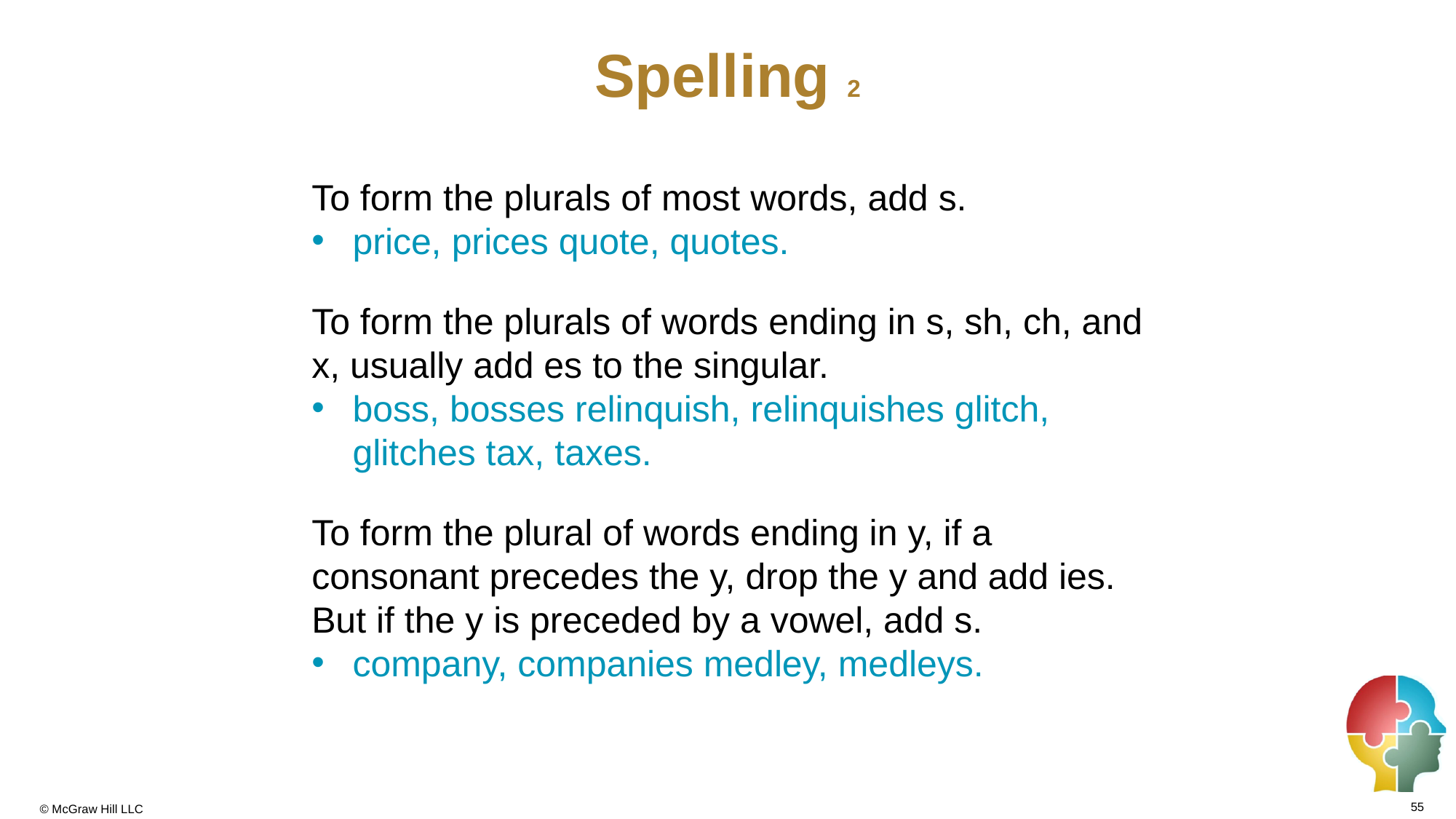

# Spelling 2
To form the plurals of most words, add s.
price, prices quote, quotes.
To form the plurals of words ending in s, sh, ch, and x, usually add es to the singular.
boss, bosses relinquish, relinquishes glitch, glitches tax, taxes.
To form the plural of words ending in y, if a consonant precedes the y, drop the y and add ies. But if the y is preceded by a vowel, add s.
company, companies medley, medleys.
55